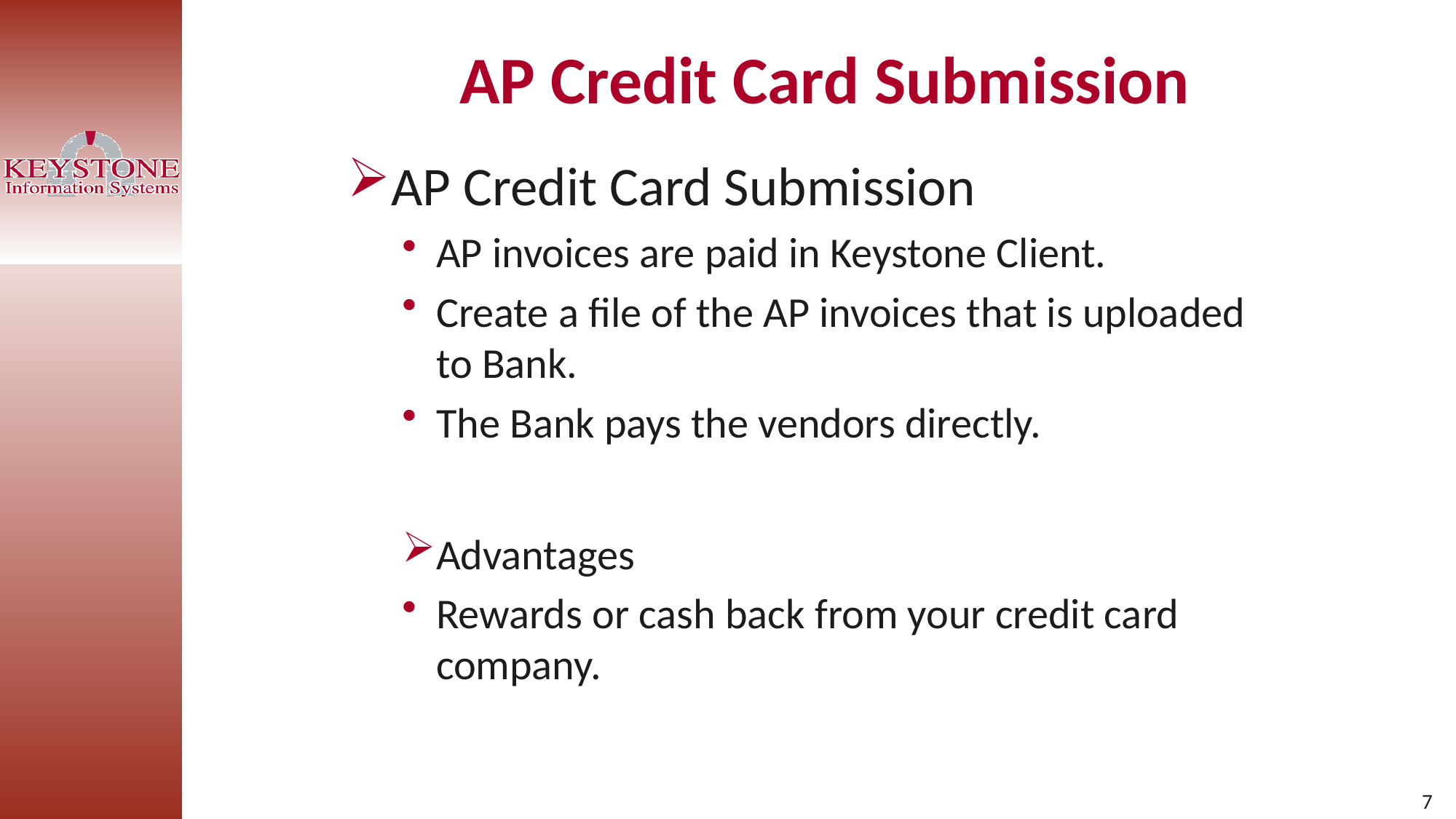

# AP Credit Card Submission
AP Credit Card Submission
AP invoices are paid in Keystone Client.
Create a file of the AP invoices that is uploaded to Bank.
The Bank pays the vendors directly.

Advantages
Rewards or cash back from your credit card company.
7